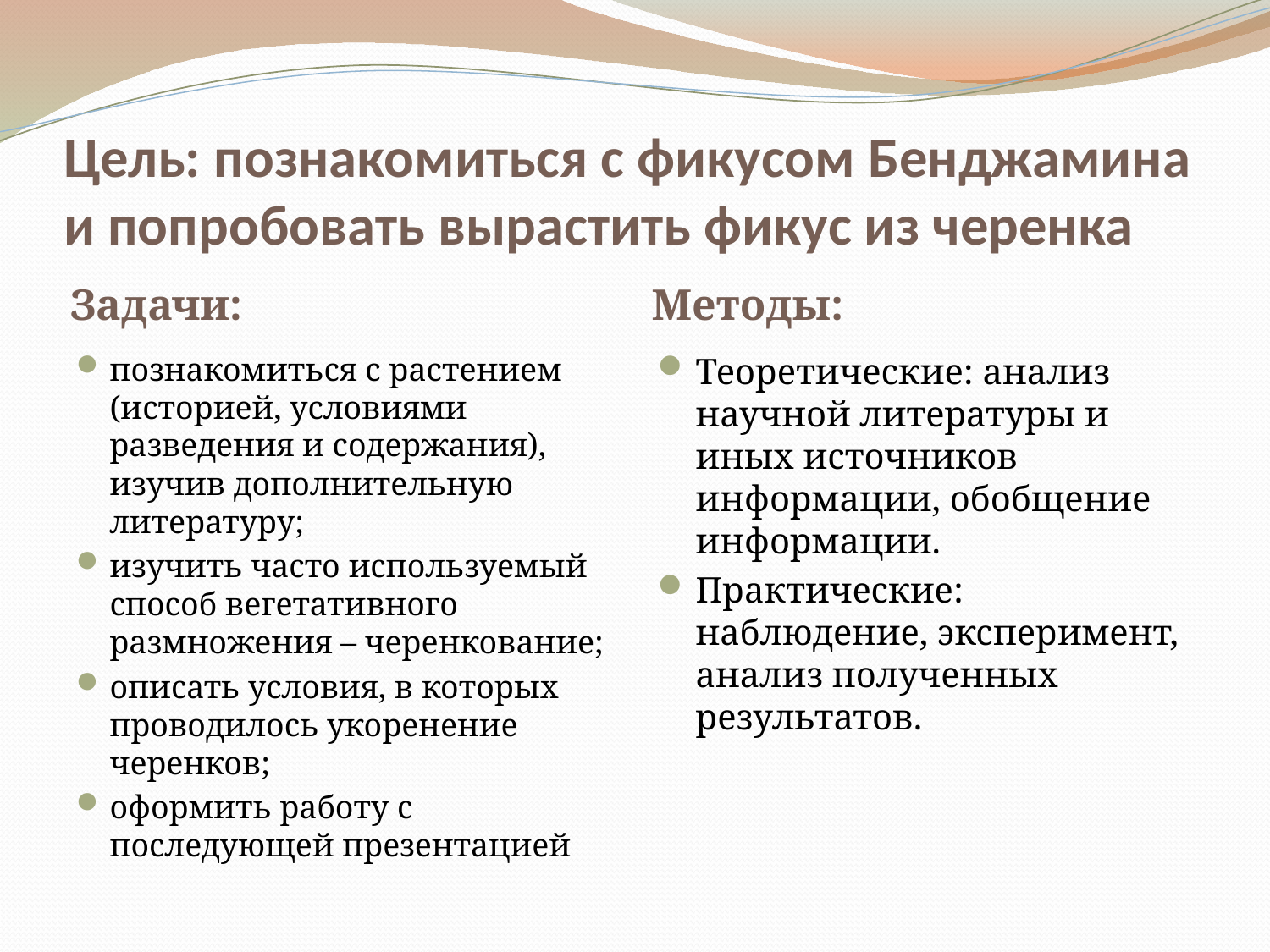

# Цель: познакомиться с фикусом Бенджамина и попробовать вырастить фикус из черенка
Задачи:
Методы:
познакомиться с растением (историей, условиями разведения и содержания), изучив дополнительную литературу;
изучить часто используемый способ вегетативного размножения – черенкование;
описать условия, в которых проводилось укоренение черенков;
оформить работу с последующей презентацией

Теоретические: анализ научной литературы и иных источников информации, обобщение информации.
Практические: наблюдение, эксперимент, анализ полученных результатов.